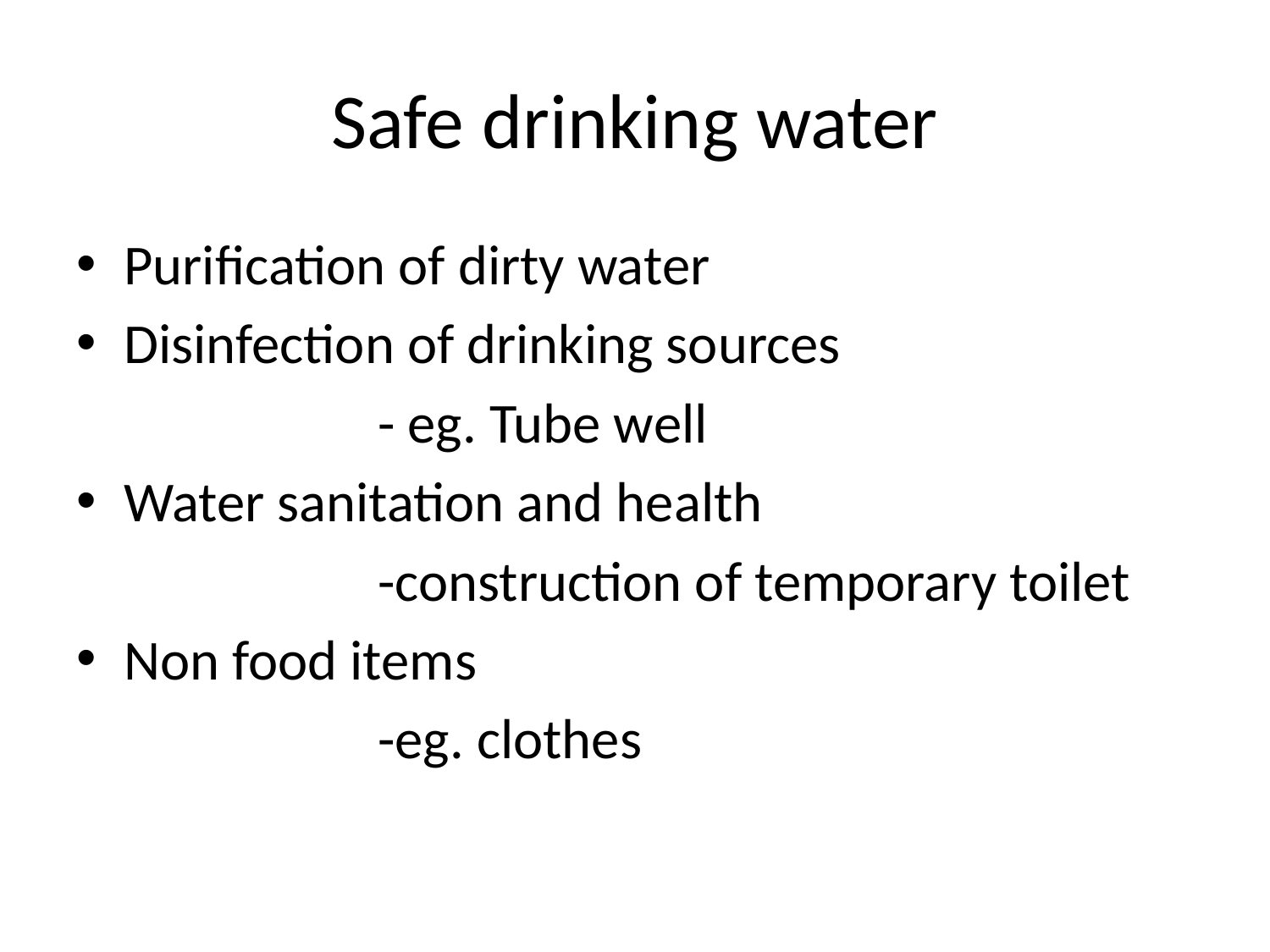

# Safe drinking water
Purification of dirty water
Disinfection of drinking sources
			- eg. Tube well
Water sanitation and health
			-construction of temporary toilet
Non food items
			-eg. clothes